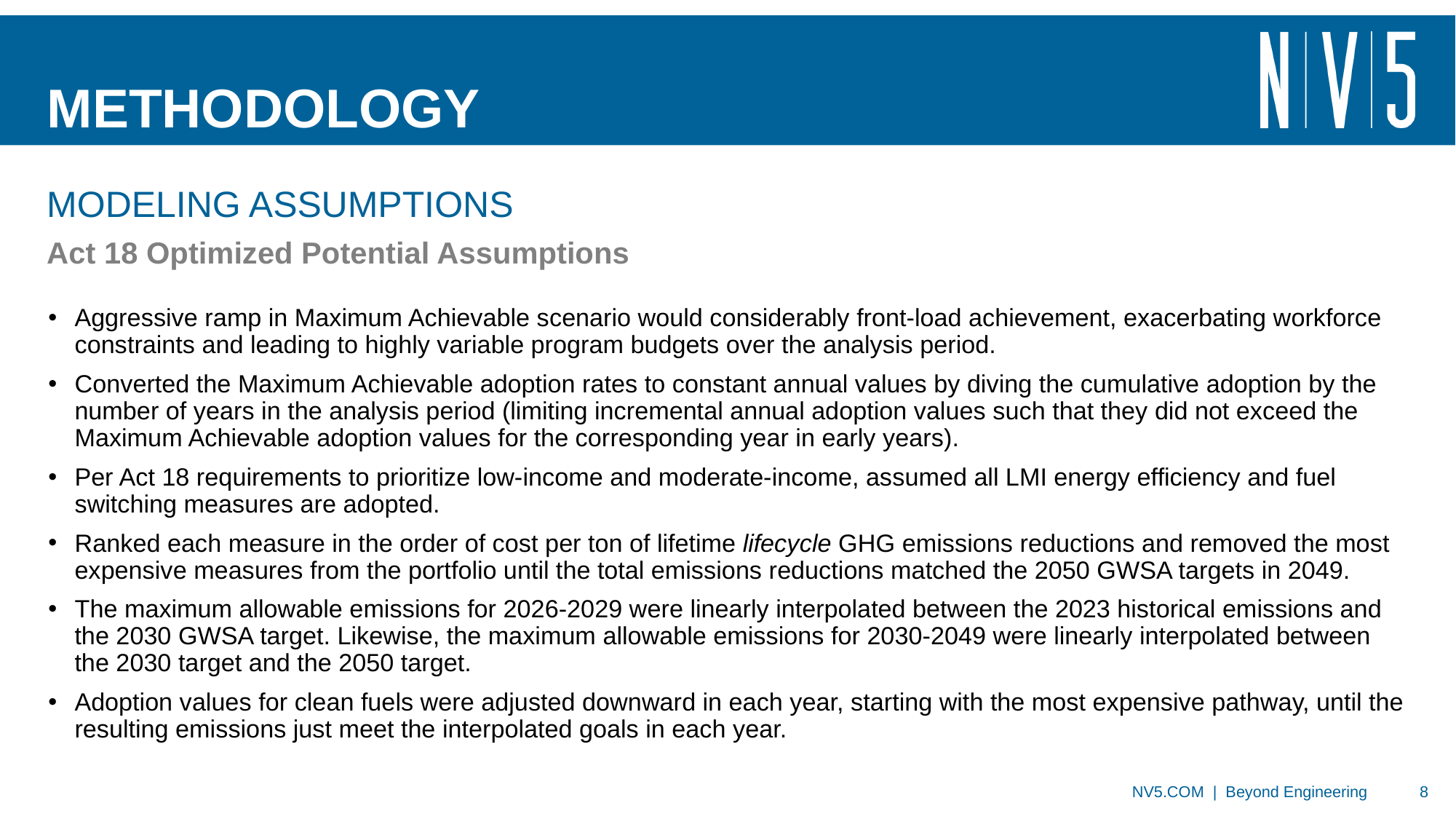

# Methodology
Modeling assumptions
Act 18 Optimized Potential Assumptions
Aggressive ramp in Maximum Achievable scenario would considerably front-load achievement, exacerbating workforce constraints and leading to highly variable program budgets over the analysis period.
Converted the Maximum Achievable adoption rates to constant annual values by diving the cumulative adoption by the number of years in the analysis period (limiting incremental annual adoption values such that they did not exceed the Maximum Achievable adoption values for the corresponding year in early years).
Per Act 18 requirements to prioritize low-income and moderate-income, assumed all LMI energy efficiency and fuel switching measures are adopted.
Ranked each measure in the order of cost per ton of lifetime lifecycle GHG emissions reductions and removed the most expensive measures from the portfolio until the total emissions reductions matched the 2050 GWSA targets in 2049.
The maximum allowable emissions for 2026-2029 were linearly interpolated between the 2023 historical emissions and the 2030 GWSA target. Likewise, the maximum allowable emissions for 2030-2049 were linearly interpolated between the 2030 target and the 2050 target.
Adoption values for clean fuels were adjusted downward in each year, starting with the most expensive pathway, until the resulting emissions just meet the interpolated goals in each year.